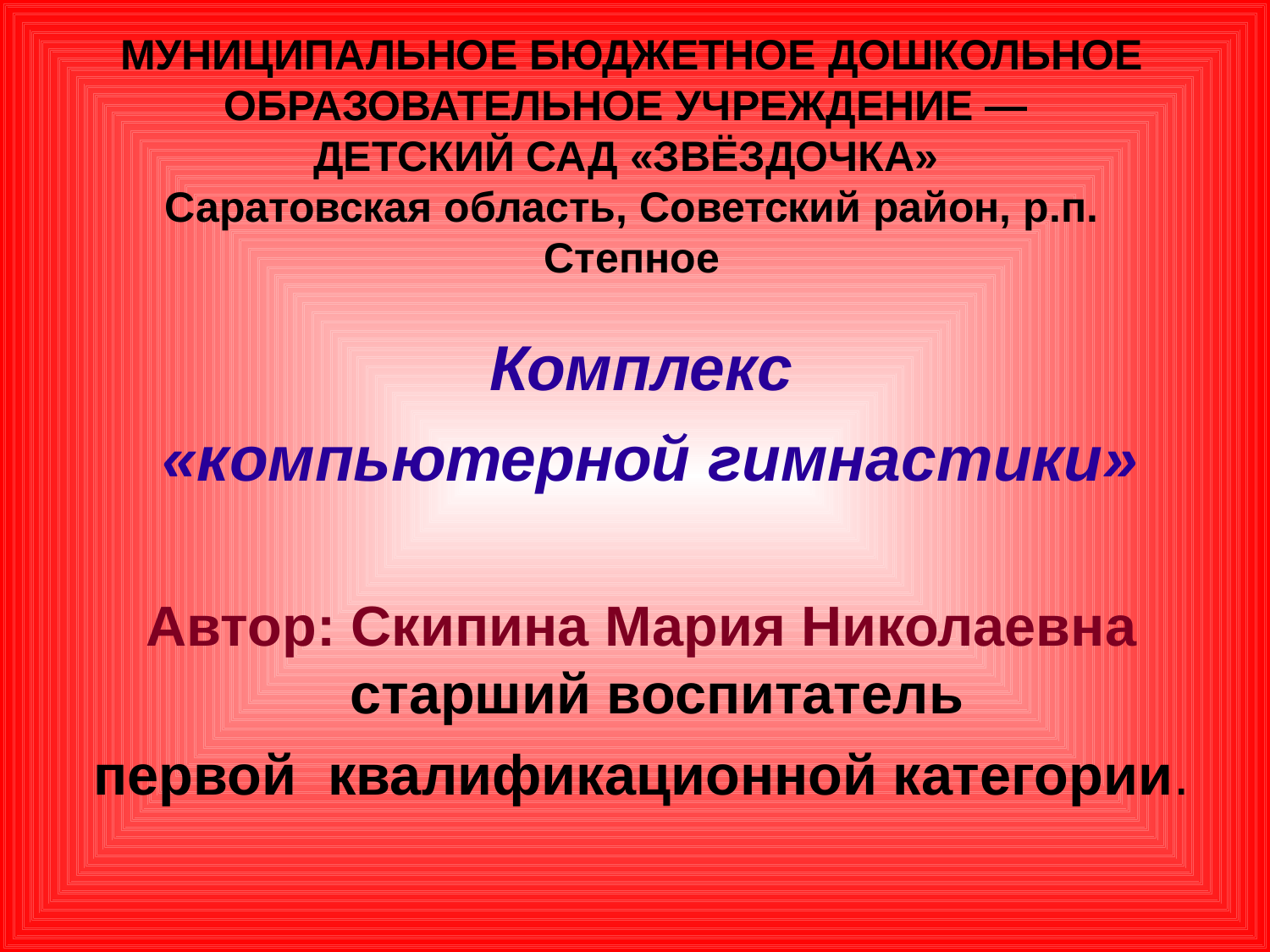

# МУНИЦИПАЛЬНОЕ БЮДЖЕТНОЕ ДОШКОЛЬНОЕ ОБРАЗОВАТЕЛЬНОЕ УЧРЕЖДЕНИЕ — ДЕТСКИЙ САД «ЗВЁЗДОЧКА» Саратовская область, Советский район, р.п. Степное
Комплекс
 «компьютерной гимнастики»

Автор: Скипина Мария Николаевна старший воспитатель
первой  квалификационной категории.